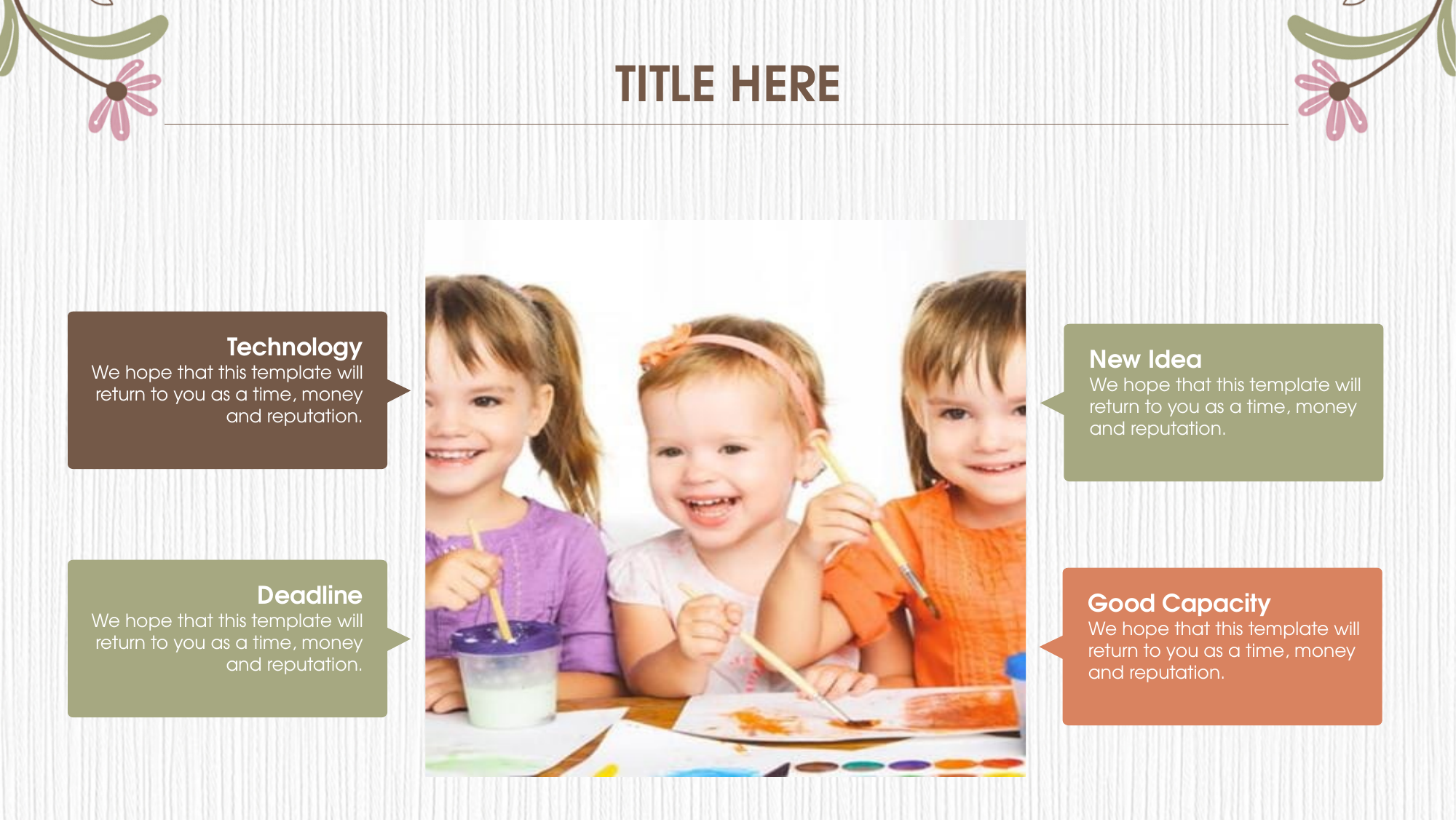

TITLE HERE

Technology
We hope that this template will return to you as a time, money and reputation.

New Idea
We hope that this template will return to you as a time, money and reputation.

Deadline
We hope that this template will return to you as a time, money and reputation.
Good Capacity
We hope that this template will return to you as a time, money and reputation.